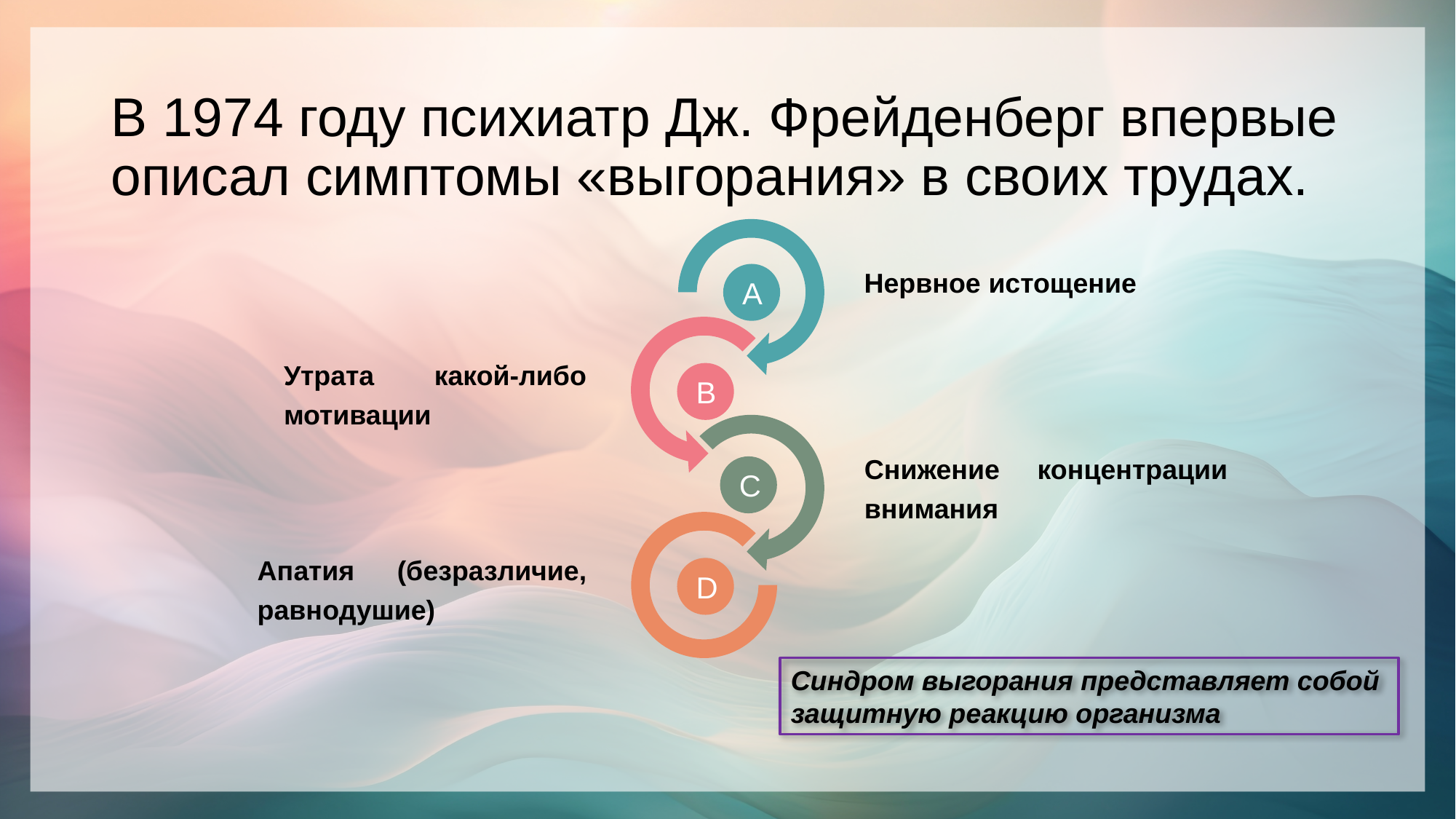

# В 1974 году психиатр Дж. Фрейденберг впервые описал симптомы «выгорания» в своих трудах.

A

B

C

D

Нервное истощение

Утрата какой-либо мотивации
Снижение концентрации внимания
Апатия (безразличие, равнодушие)
Синдром выгорания представляет собой
защитную реакцию организма